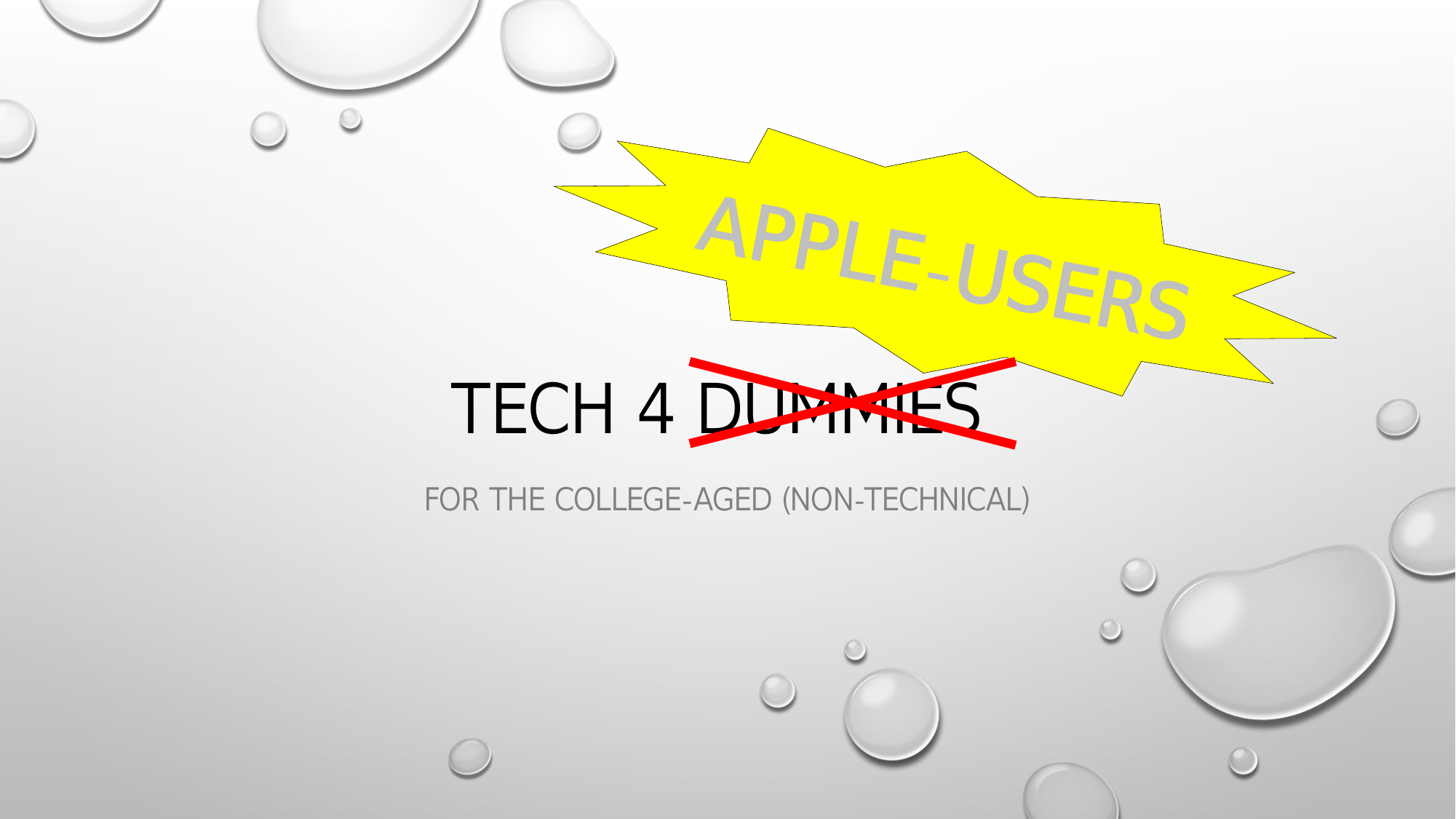

# Tech 4 Dummies
APPLE-USERS
For the college-aged (non-technical)